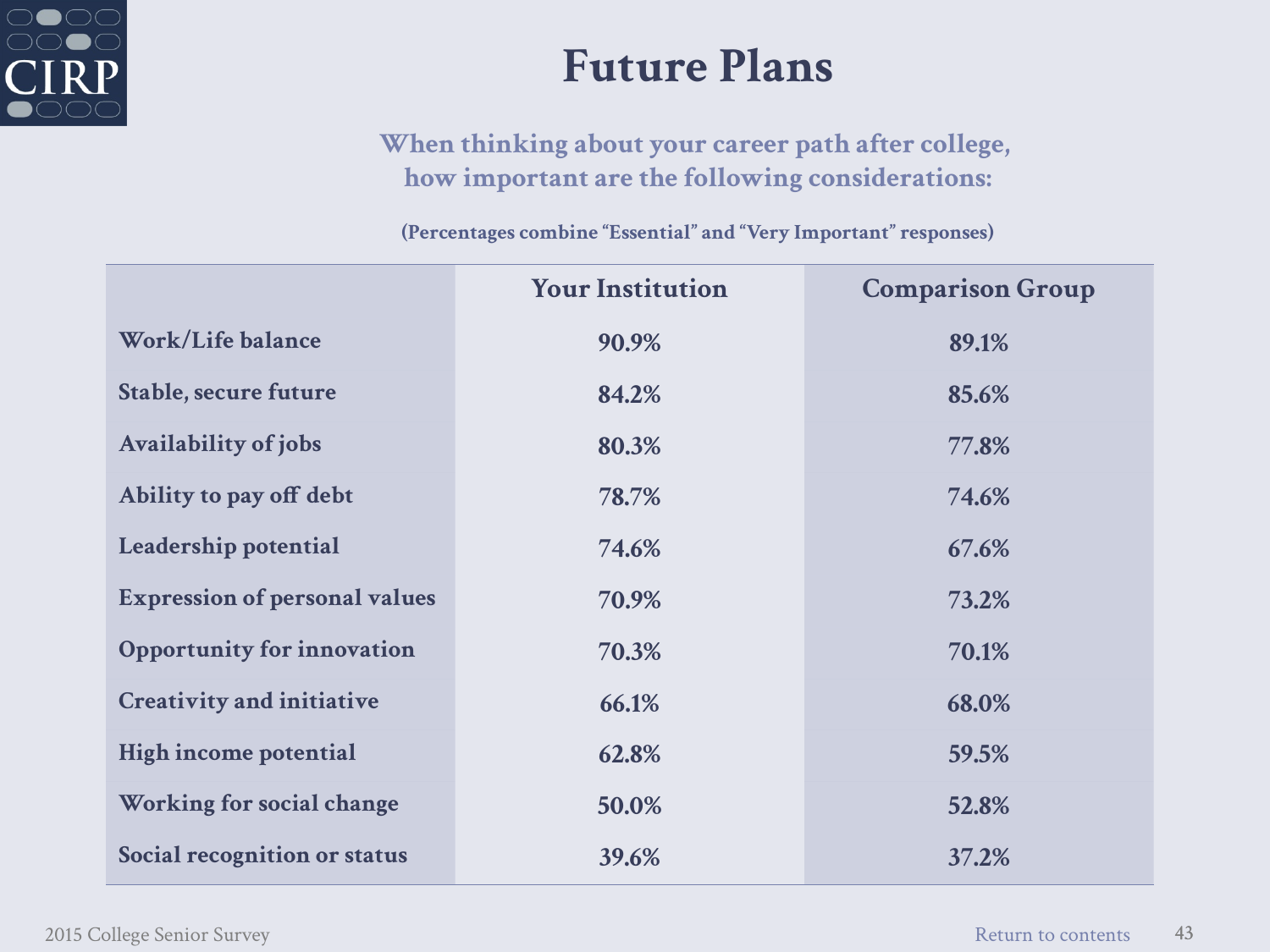

Future Plans
When thinking about your career path after college,
how important are the following considerations:
(Percentages combine “Essential” and “Very Important” responses)
|  | Your Institution | Comparison Group |
| --- | --- | --- |
| Work/Life balance | 90.9% | 89.1% |
| Stable, secure future | 84.2% | 85.6% |
| Availability of jobs | 80.3% | 77.8% |
| Ability to pay off debt | 78.7% | 74.6% |
| Leadership potential | 74.6% | 67.6% |
| Expression of personal values | 70.9% | 73.2% |
| Opportunity for innovation | 70.3% | 70.1% |
| Creativity and initiative | 66.1% | 68.0% |
| High income potential | 62.8% | 59.5% |
| Working for social change | 50.0% | 52.8% |
| Social recognition or status | 39.6% | 37.2% |
2015 College Senior Survey
43
43